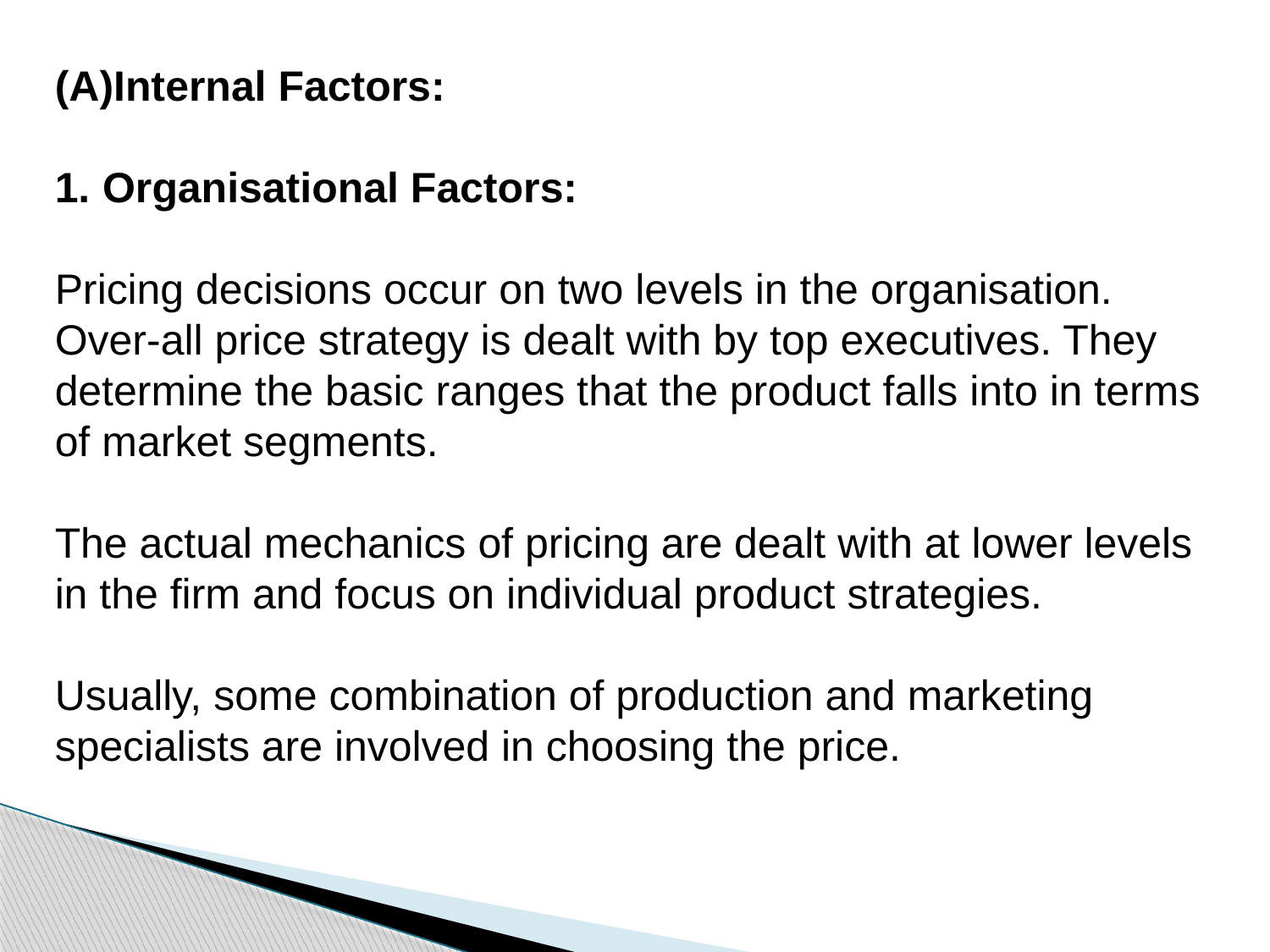

Internal Factors:

Organisational Factors:

Pricing decisions occur on two levels in the organisation. Over-all price strategy is dealt with by top executives. They determine the basic ranges that the product falls into in terms of market segments.

The actual mechanics of pricing are dealt with at lower levels in the firm and focus on individual product strategies.

Usually, some combination of production and marketing specialists are involved in choosing the price.